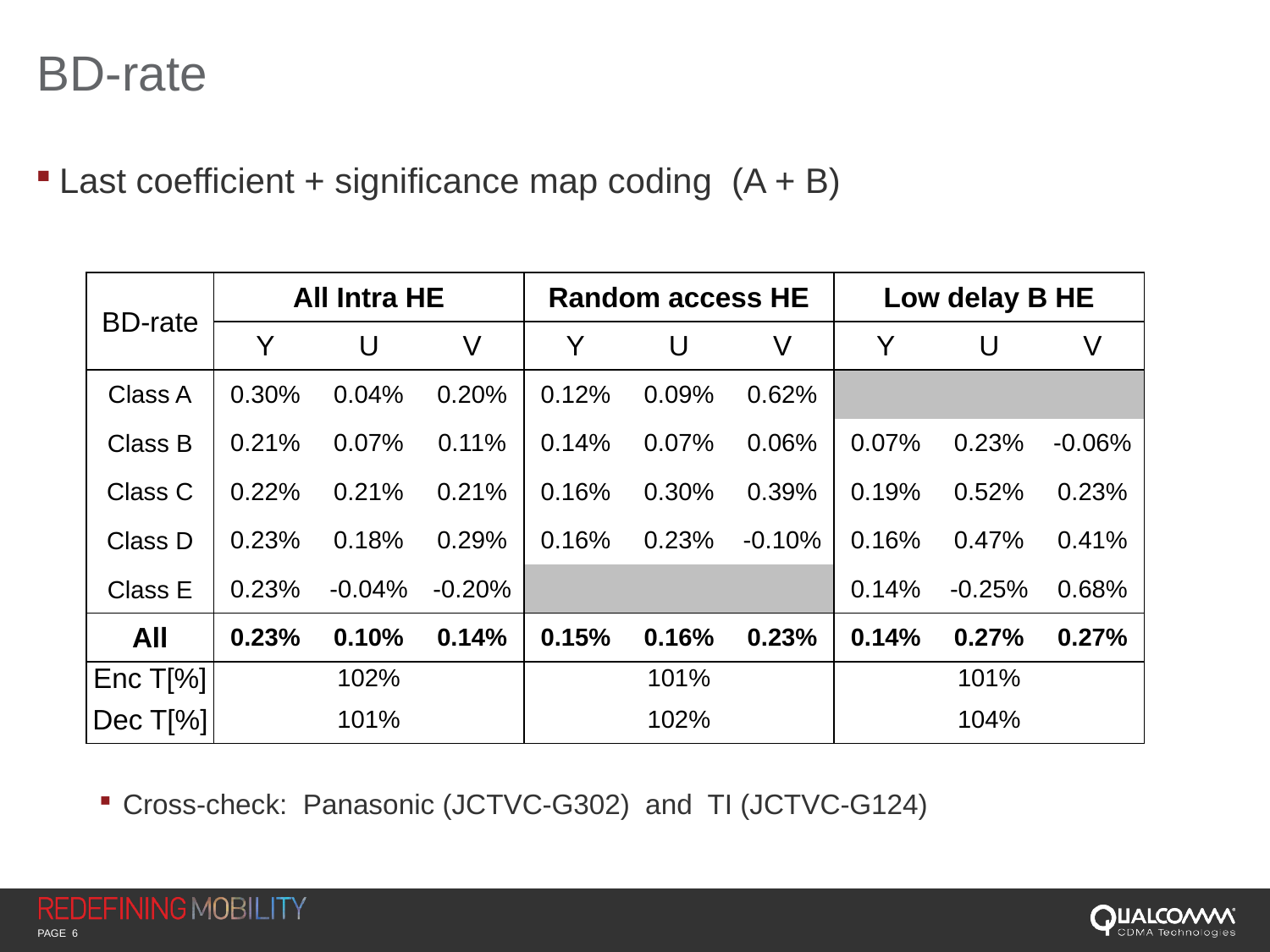

# BD-rate

Last coefficient + significance map coding  (A + B)

Cross-check:  Panasonic (JCTVC-G302)  and  TI (JCTVC-G124)

| BD-rate | All Intra HE |  |  | Random access HE |  |  | Low delay B HE |  |  |
| --- | --- | --- | --- | --- | --- | --- | --- | --- | --- |
|  | Y | U | V | Y | U | V | Y | U | V |
| Class A | 0.30% | 0.04% | 0.20% | 0.12% | 0.09% | 0.62% |  |  |  |
| Class B | 0.21% | 0.07% | 0.11% | 0.14% | 0.07% | 0.06% | 0.07% | 0.23% | -0.06% |
| Class C | 0.22% | 0.21% | 0.21% | 0.16% | 0.30% | 0.39% | 0.19% | 0.52% | 0.23% |
| Class D | 0.23% | 0.18% | 0.29% | 0.16% | 0.23% | -0.10% | 0.16% | 0.47% | 0.41% |
| Class E | 0.23% | -0.04% | -0.20% |  |  |  | 0.14% | -0.25% | 0.68% |
| All | 0.23% | 0.10% | 0.14% | 0.15% | 0.16% | 0.23% | 0.14% | 0.27% | 0.27% |
| Enc T[%] | 102% |  |  | 101% |  |  | 101% |  |  |
| Dec T[%] | 101% |  |  | 102% |  |  | 104% |  |  |